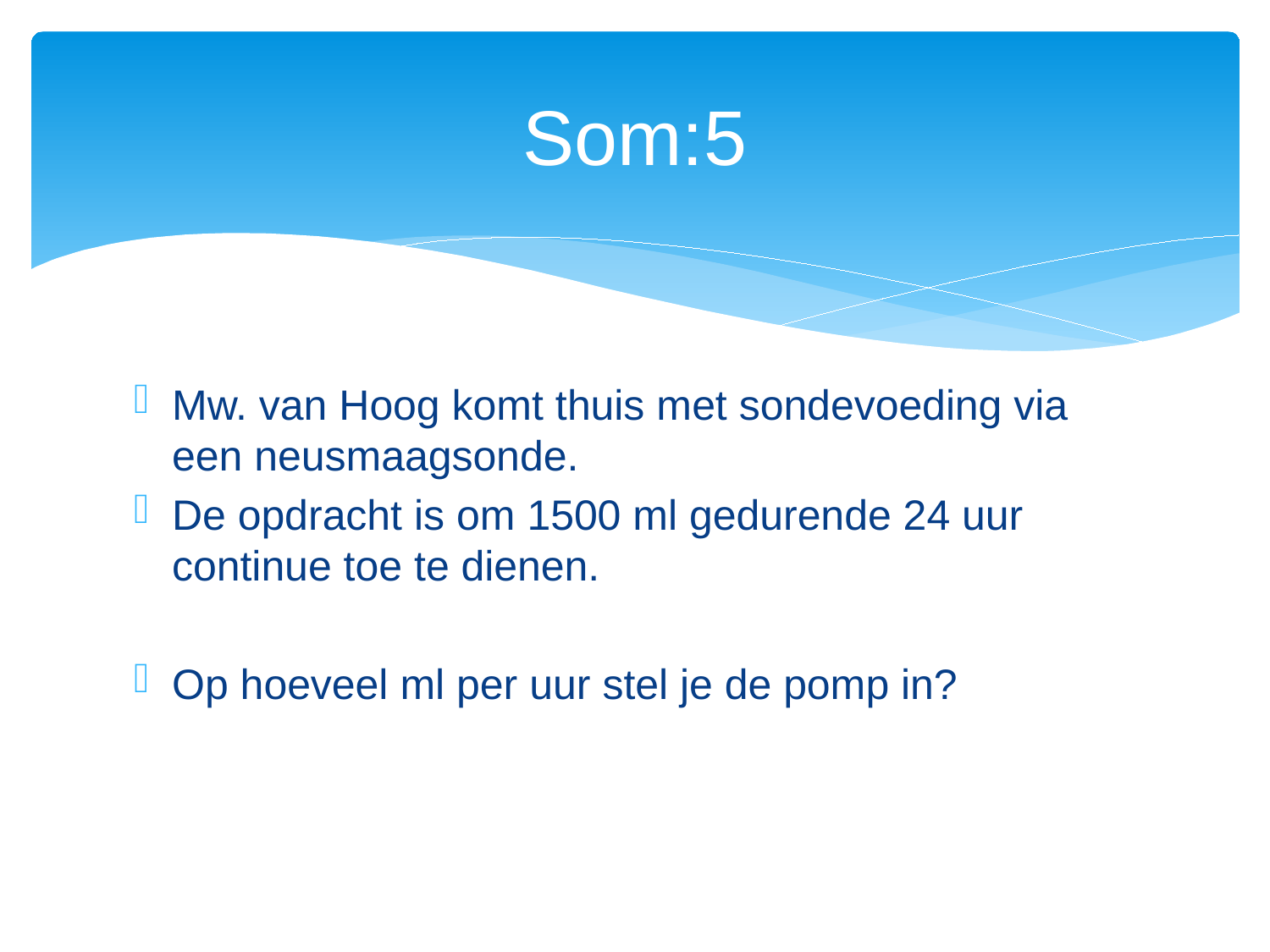

# Som:5
Mw. van Hoog komt thuis met sondevoeding via een neusmaagsonde.
De opdracht is om 1500 ml gedurende 24 uur continue toe te dienen.

Op hoeveel ml per uur stel je de pomp in?